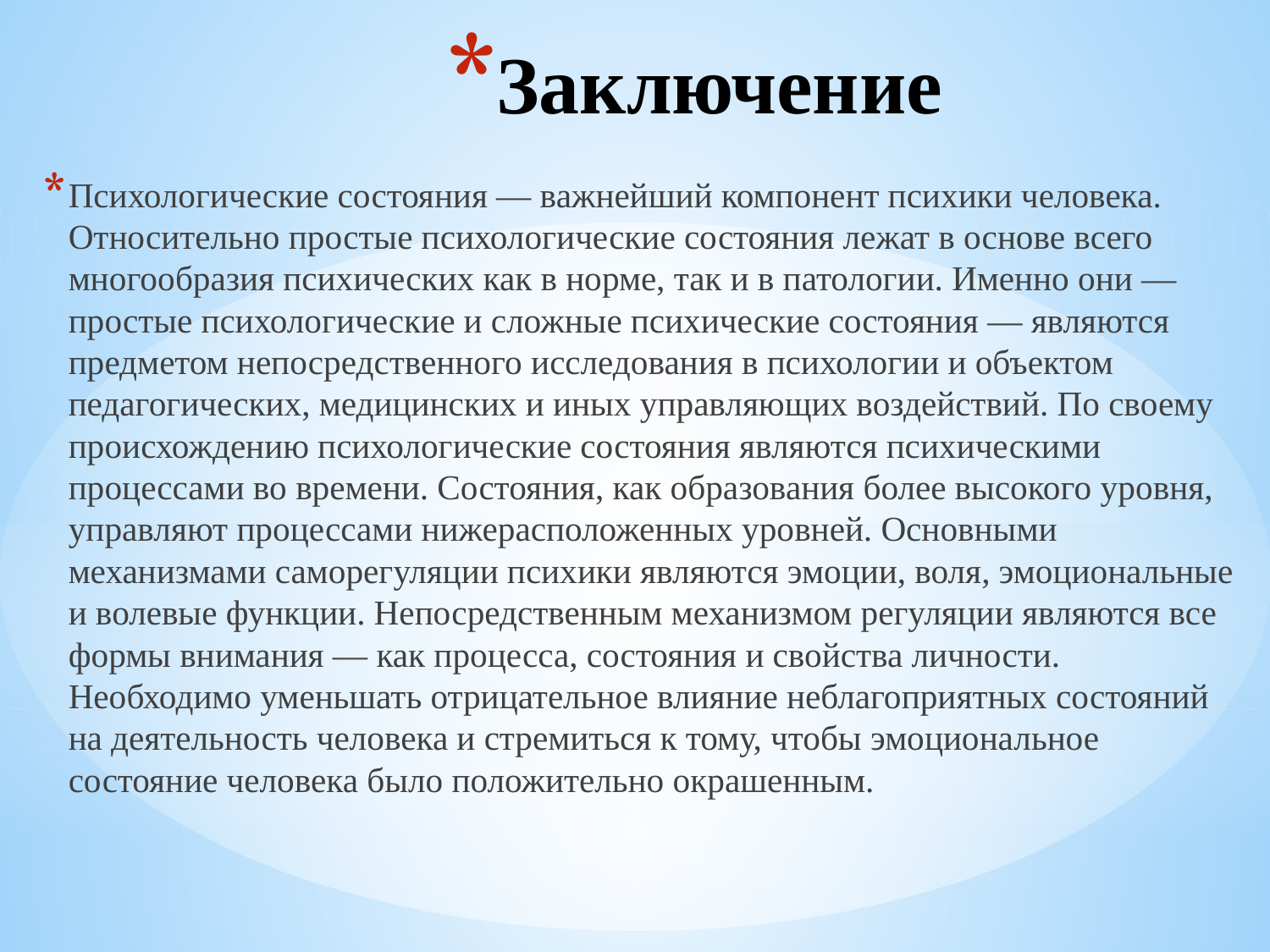

# Заключение
Психологические состояния — важнейший компонент психики человека. Относительно простые психологические состояния лежат в основе всего многообразия психических как в норме, так и в патологии. Именно они — простые психологические и сложные психические состояния — являются предметом непосредственного исследования в психологии и объектом педагогических, медицинских и иных управляющих воздействий. По своему происхождению психологические состояния являются психическими процессами во времени. Состояния, как образования более высокого уровня, управляют процессами нижерасположенных уровней. Основными механизмами саморегуляции психики являются эмоции, воля, эмоциональные и волевые функции. Непосредственным механизмом регуляции являются все формы внимания — как процесса, состояния и свойства личности. Необходимо уменьшать отрицательное влияние неблагоприятных состояний на деятельность человека и стремиться к тому, чтобы эмоциональное состояние человека было положительно окрашенным.